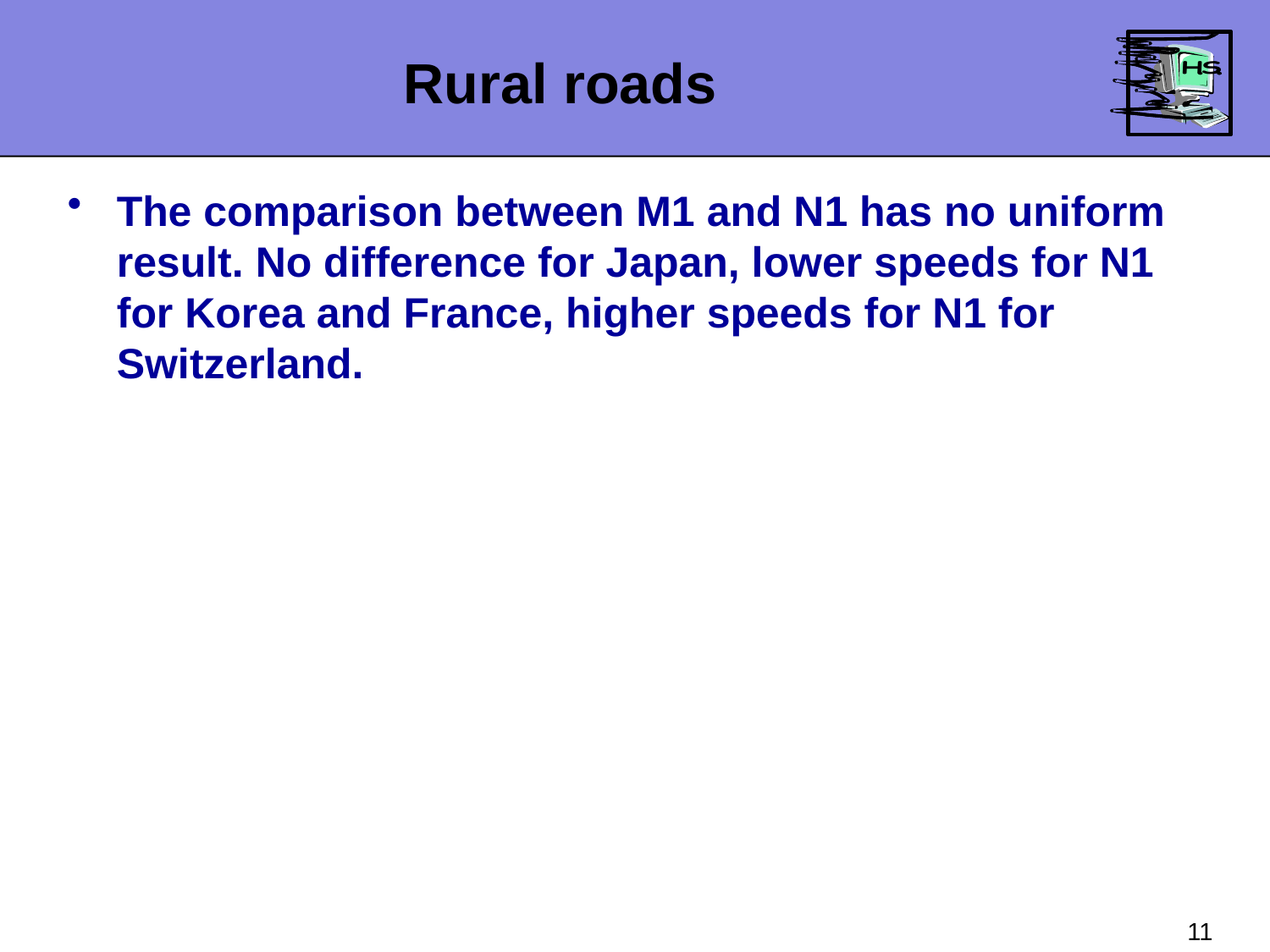

Rural roads
The comparison between M1 and N1 has no uniform result. No difference for Japan, lower speeds for N1 for Korea and France, higher speeds for N1 for Switzerland.

11